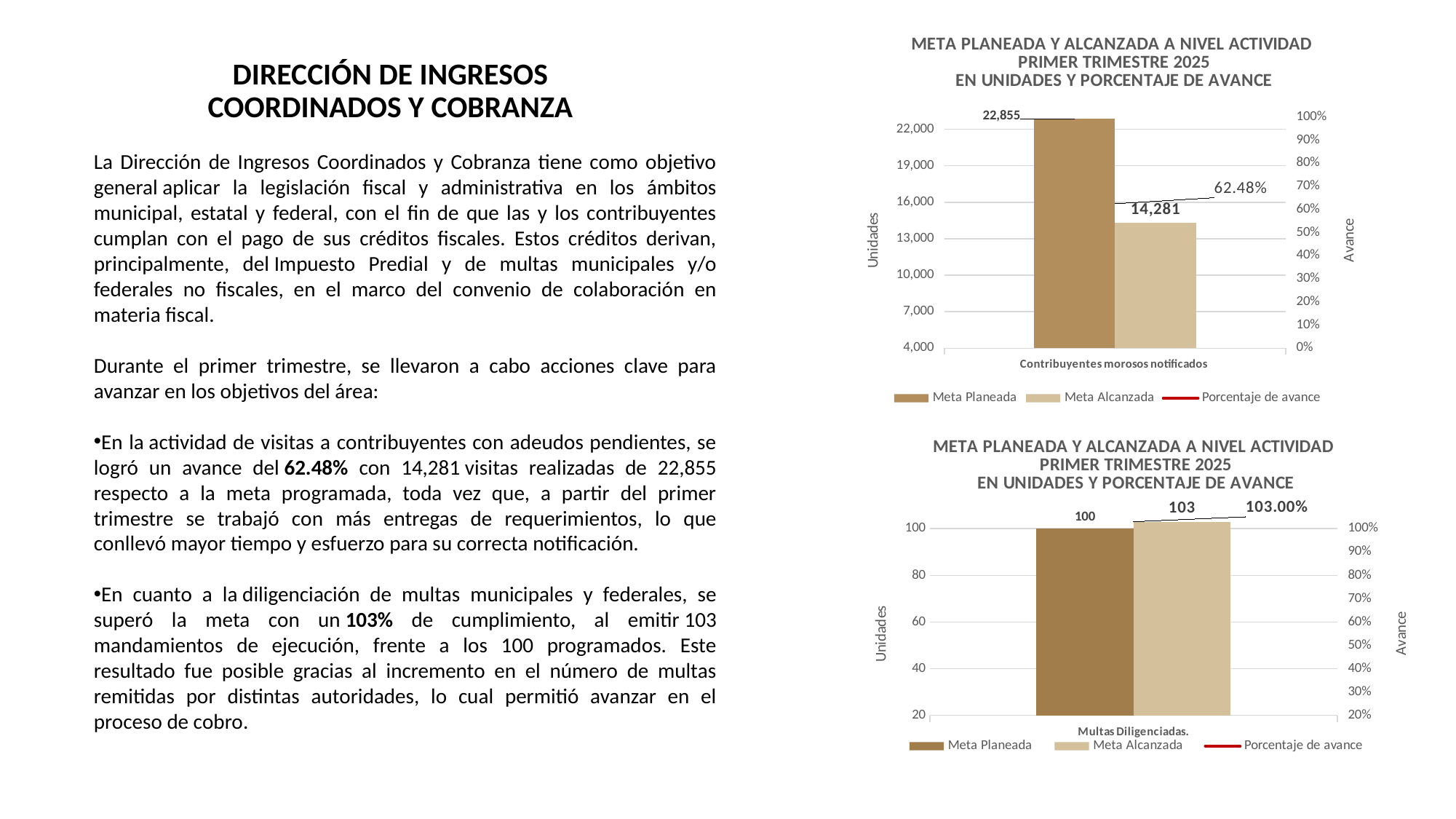

### Chart: META PLANEADA Y ALCANZADA A NIVEL ACTIVIDAD
PRIMER TRIMESTRE 2025
EN UNIDADES Y PORCENTAJE DE AVANCE

| Category | Meta Planeada | Meta Alcanzada |  |
|---|---|---|---|
| Contribuyentes morosos notificados  | 22855.0 | 14281.0 | 0.6248523299059286 |
DIRECCIÓN DE INGRESOS COORDINADOS Y COBRANZA
La Dirección de Ingresos Coordinados y Cobranza tiene como objetivo general aplicar la legislación fiscal y administrativa en los ámbitos municipal, estatal y federal, con el fin de que las y los contribuyentes cumplan con el pago de sus créditos fiscales. Estos créditos derivan, principalmente, del Impuesto Predial y de multas municipales y/o federales no fiscales, en el marco del convenio de colaboración en materia fiscal.

Durante el primer trimestre, se llevaron a cabo acciones clave para avanzar en los objetivos del área:

En la actividad de visitas a contribuyentes con adeudos pendientes, se logró un avance del 62.48% con 14,281 visitas realizadas de 22,855 respecto a la meta programada, toda vez que, a partir del primer trimestre se trabajó con más entregas de requerimientos, lo que conllevó mayor tiempo y esfuerzo para su correcta notificación.

En cuanto a la diligenciación de multas municipales y federales, se superó la meta con un 103% de cumplimiento, al emitir 103 mandamientos de ejecución, frente a los 100 programados. Este resultado fue posible gracias al incremento en el número de multas remitidas por distintas autoridades, lo cual permitió avanzar en el proceso de cobro.

### Chart: META PLANEADA Y ALCANZADA A NIVEL ACTIVIDAD
PRIMER TRIMESTRE 2025
EN UNIDADES Y PORCENTAJE DE AVANCE

| Category | Meta Planeada | Meta Alcanzada |  |
|---|---|---|---|
| Multas Diligenciadas.
 | 100.0 | 103.0 | 1.03 |